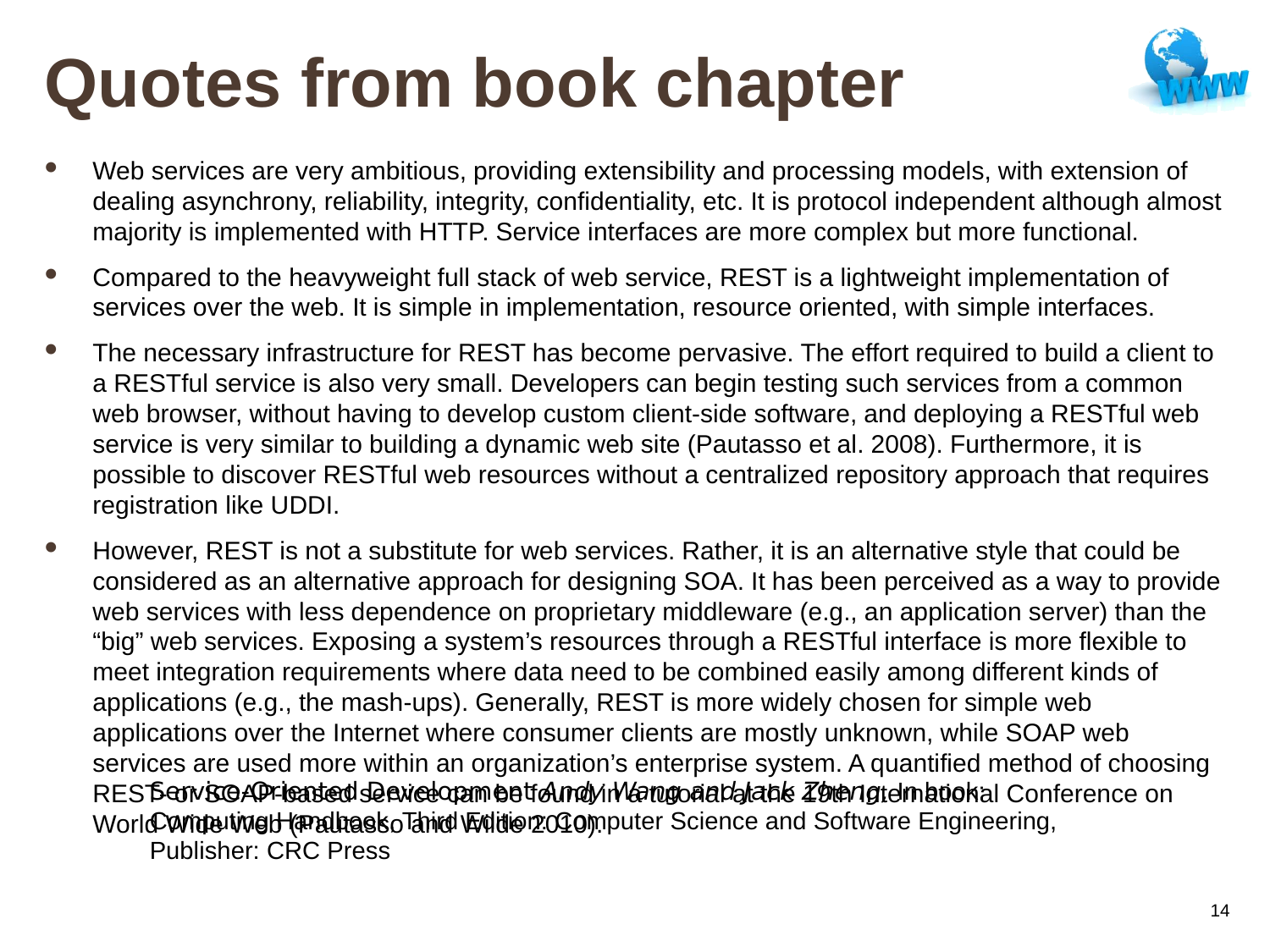

# Quotes from book chapter
Web services are very ambitious, providing extensibility and processing models, with extension of dealing asynchrony, reliability, integrity, confidentiality, etc. It is protocol independent although almost majority is implemented with HTTP. Service interfaces are more complex but more functional.
Compared to the heavyweight full stack of web service, REST is a lightweight implementation of services over the web. It is simple in implementation, resource oriented, with simple interfaces.
The necessary infrastructure for REST has become pervasive. The effort required to build a client to a RESTful service is also very small. Developers can begin testing such services from a common web browser, without having to develop custom client-side software, and deploying a RESTful web service is very similar to building a dynamic web site (Pautasso et al. 2008). Furthermore, it is possible to discover RESTful web resources without a centralized repository approach that requires registration like UDDI.
However, REST is not a substitute for web services. Rather, it is an alternative style that could be considered as an alternative approach for designing SOA. It has been perceived as a way to provide web services with less dependence on proprietary middleware (e.g., an application server) than the “big” web services. Exposing a system’s resources through a RESTful interface is more flexible to meet integration requirements where data need to be combined easily among different kinds of applications (e.g., the mash-ups). Generally, REST is more widely chosen for simple web applications over the Internet where consumer clients are mostly unknown, while SOAP web services are used more within an organization’s enterprise system. A quantified method of choosing REST- or SOAP-based service can be found in a tutorial at the 19th International Conference on World Wide Web (Pautasso and Wilde 2010).
Service-Oriented Development Andy Wang and Jack Zheng, In book: Computing Handbook, Third Edition: Computer Science and Software Engineering, Publisher: CRC Press
14